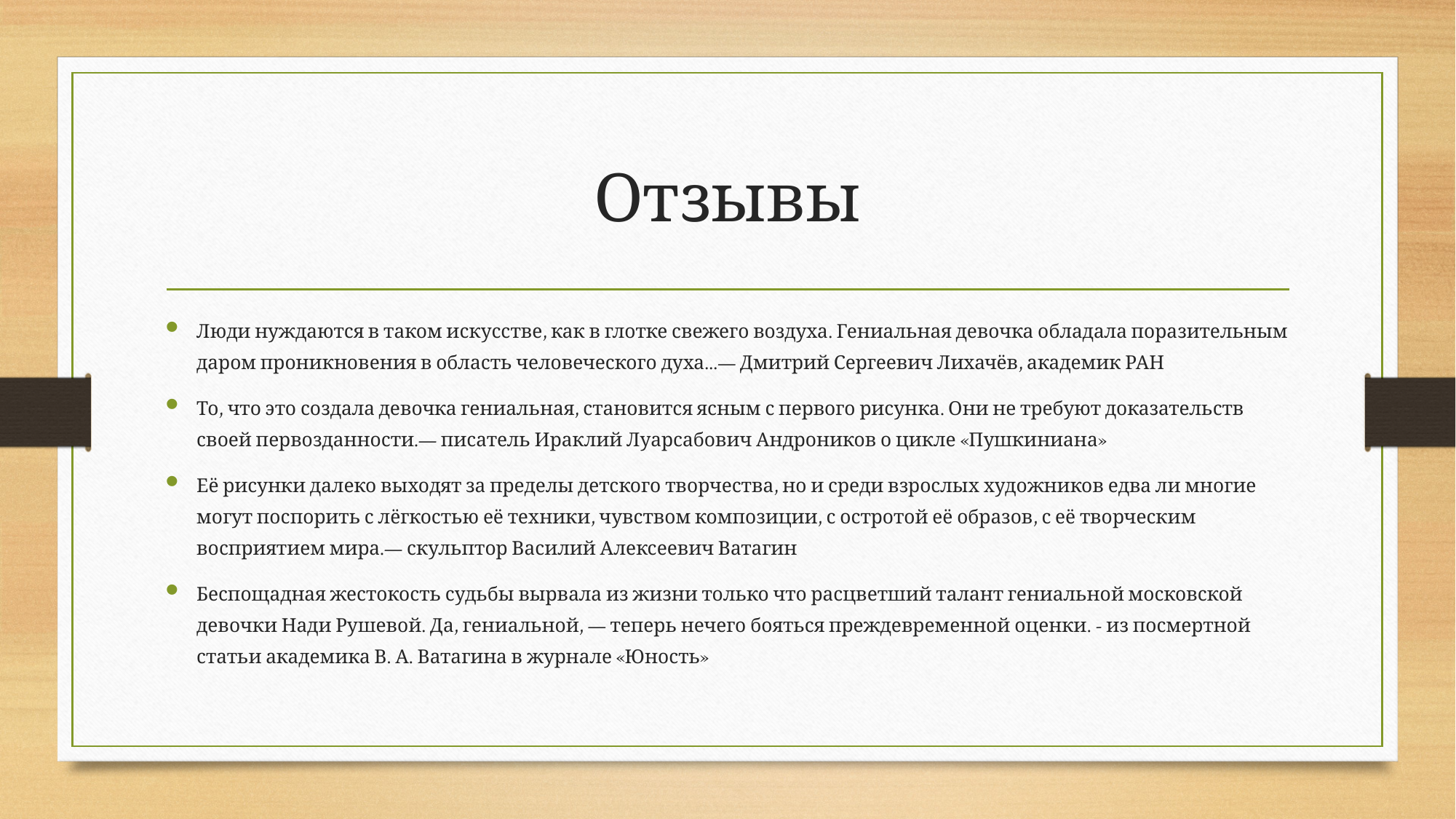

# Отзывы
Люди нуждаются в таком искусстве, как в глотке свежего воздуха. Гениальная девочка обладала поразительным даром проникновения в область человеческого духа...— Дмитрий Сергеевич Лихачёв, академик РАН
То, что это создала девочка гениальная, становится ясным с первого рисунка. Они не требуют доказательств своей первозданности.— писатель Ираклий Луарсабович Андроников о цикле «Пушкиниана»
Её рисунки далеко выходят за пределы детского творчества, но и среди взрослых художников едва ли многие могут поспорить с лёгкостью её техники, чувством композиции, с остротой её образов, с её творческим восприятием мира.— скульптор Василий Алексеевич Ватагин
Беспощадная жестокость судьбы вырвала из жизни только что расцветший талант гениальной московской девочки Нади Рушевой. Да, гениальной, — теперь нечего бояться преждевременной оценки. - из посмертной статьи академика В. А. Ватагина в журнале «Юность»